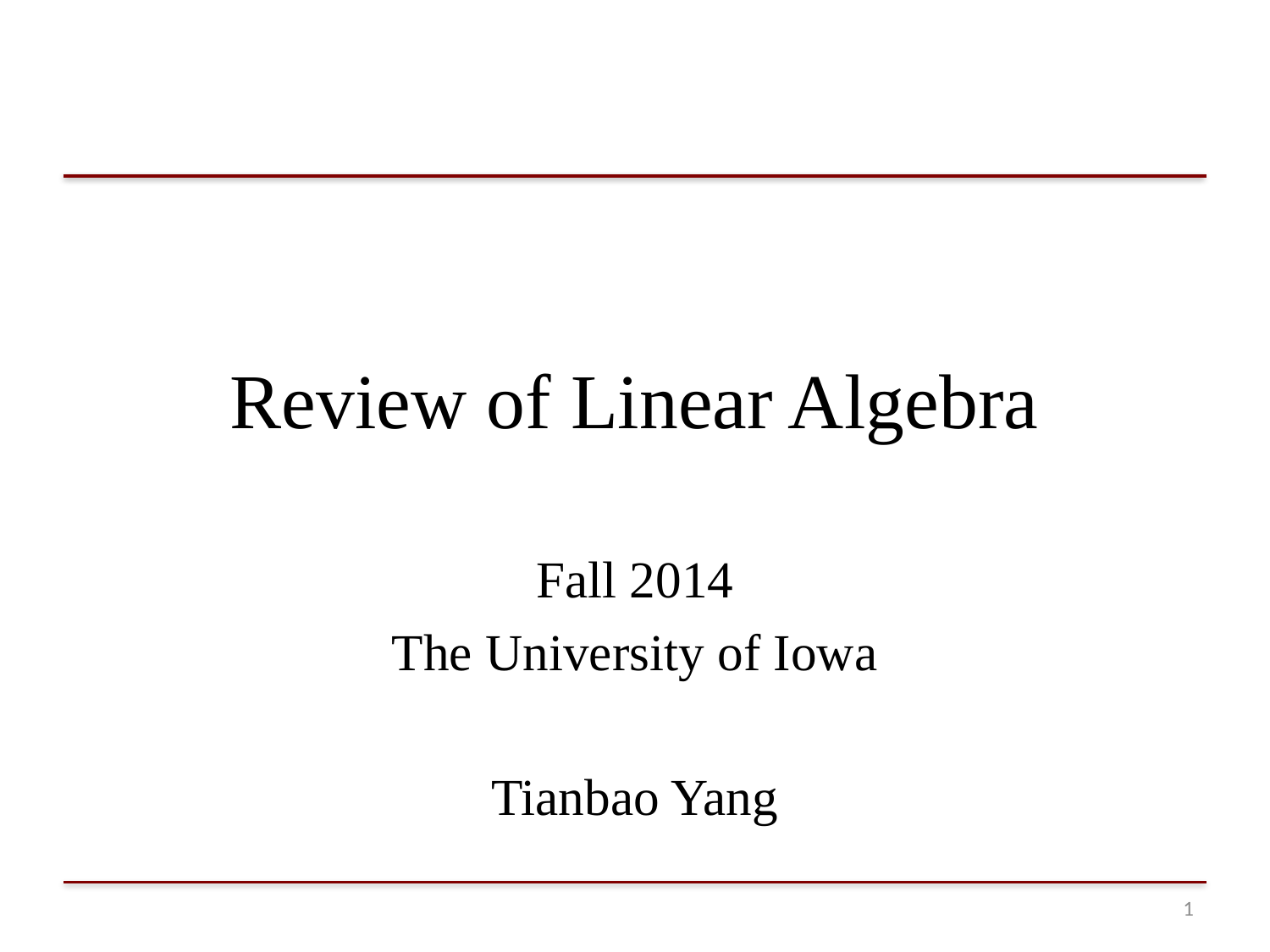

# Review of Linear Algebra
Fall 2014
The University of Iowa

Tianbao Yang
1